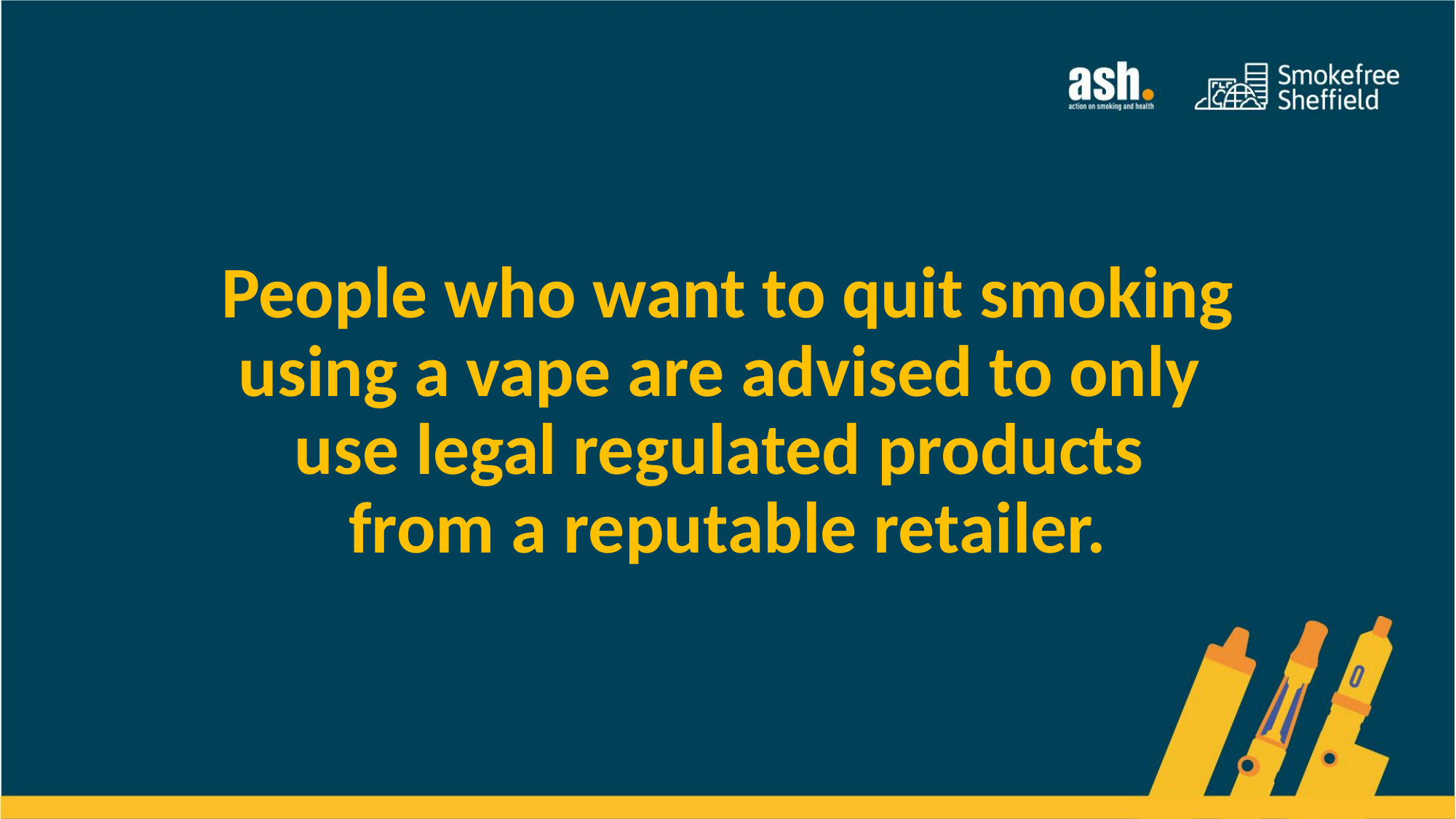

People who want to quit smoking using a vape are advised to only
use legal regulated products
from a reputable retailer.